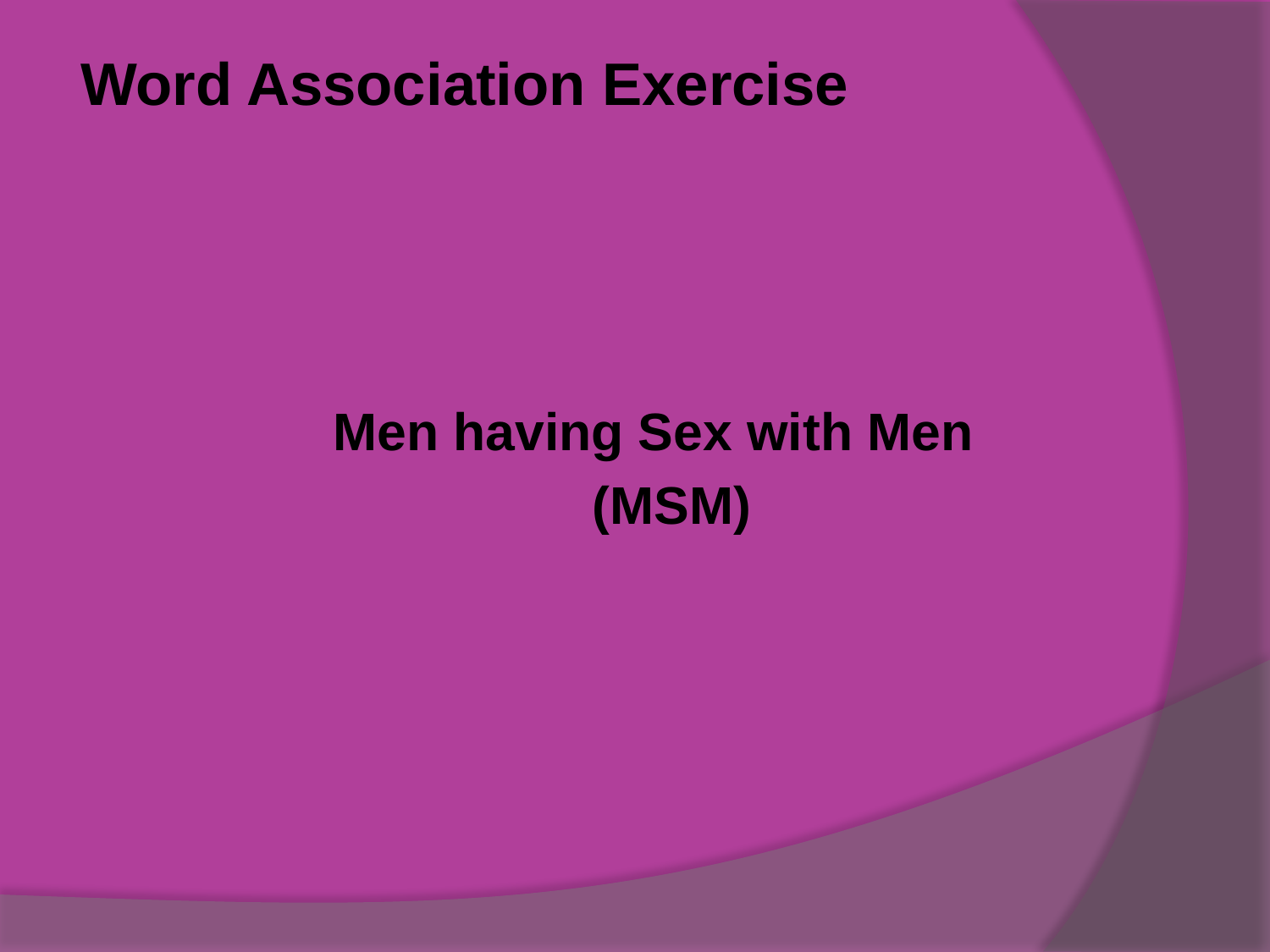

# Word Association Exercise

                  Men having Sex with Men
				      (MSM)